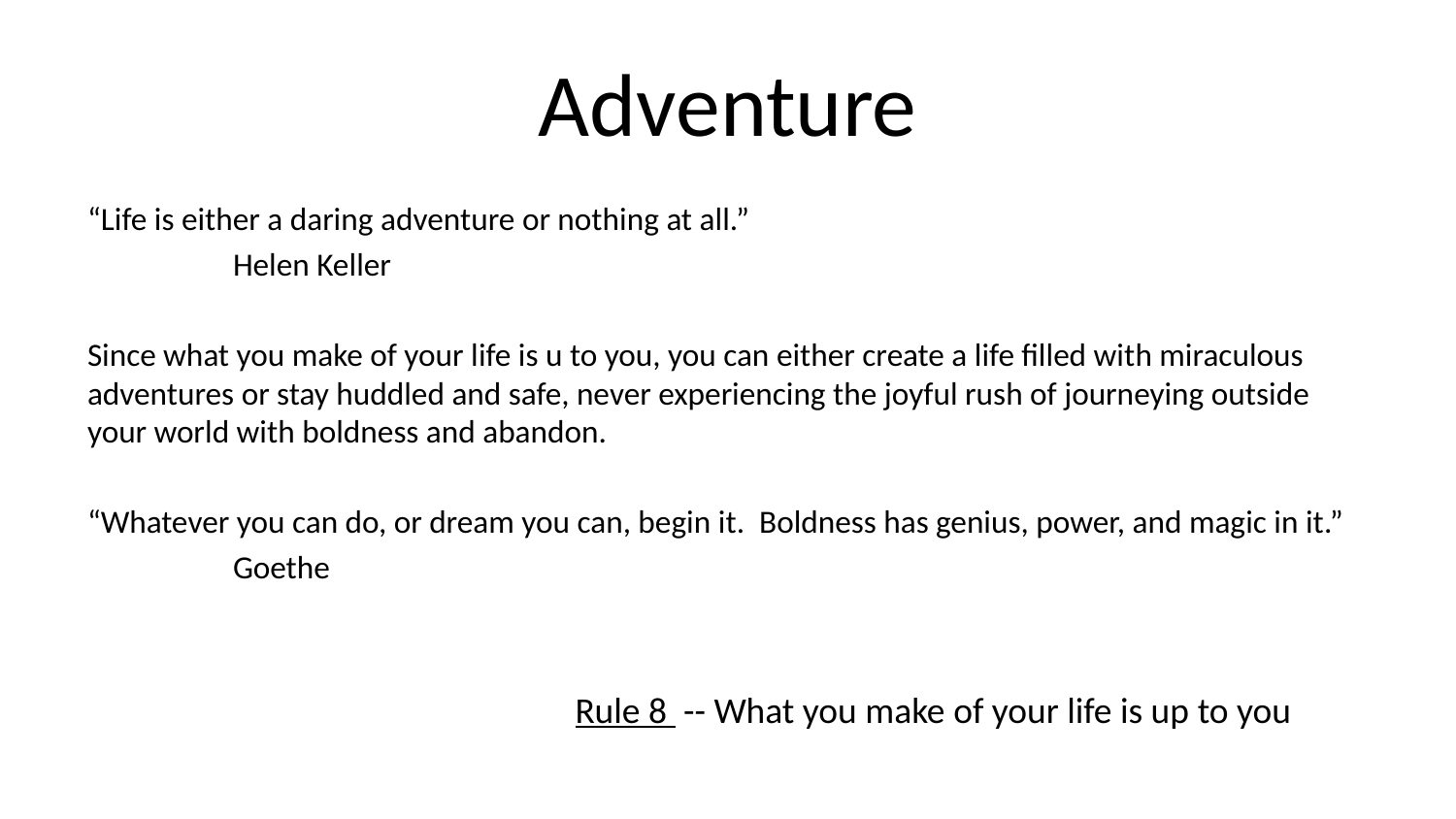

# Adventure
“Life is either a daring adventure or nothing at all.”
	Helen Keller

Since what you make of your life is u to you, you can either create a life filled with miraculous adventures or stay huddled and safe, never experiencing the joyful rush of journeying outside your world with boldness and abandon.

“Whatever you can do, or dream you can, begin it.  Boldness has genius, power, and magic in it.”
	Goethe
Rule 8  -- What you make of your life is up to you